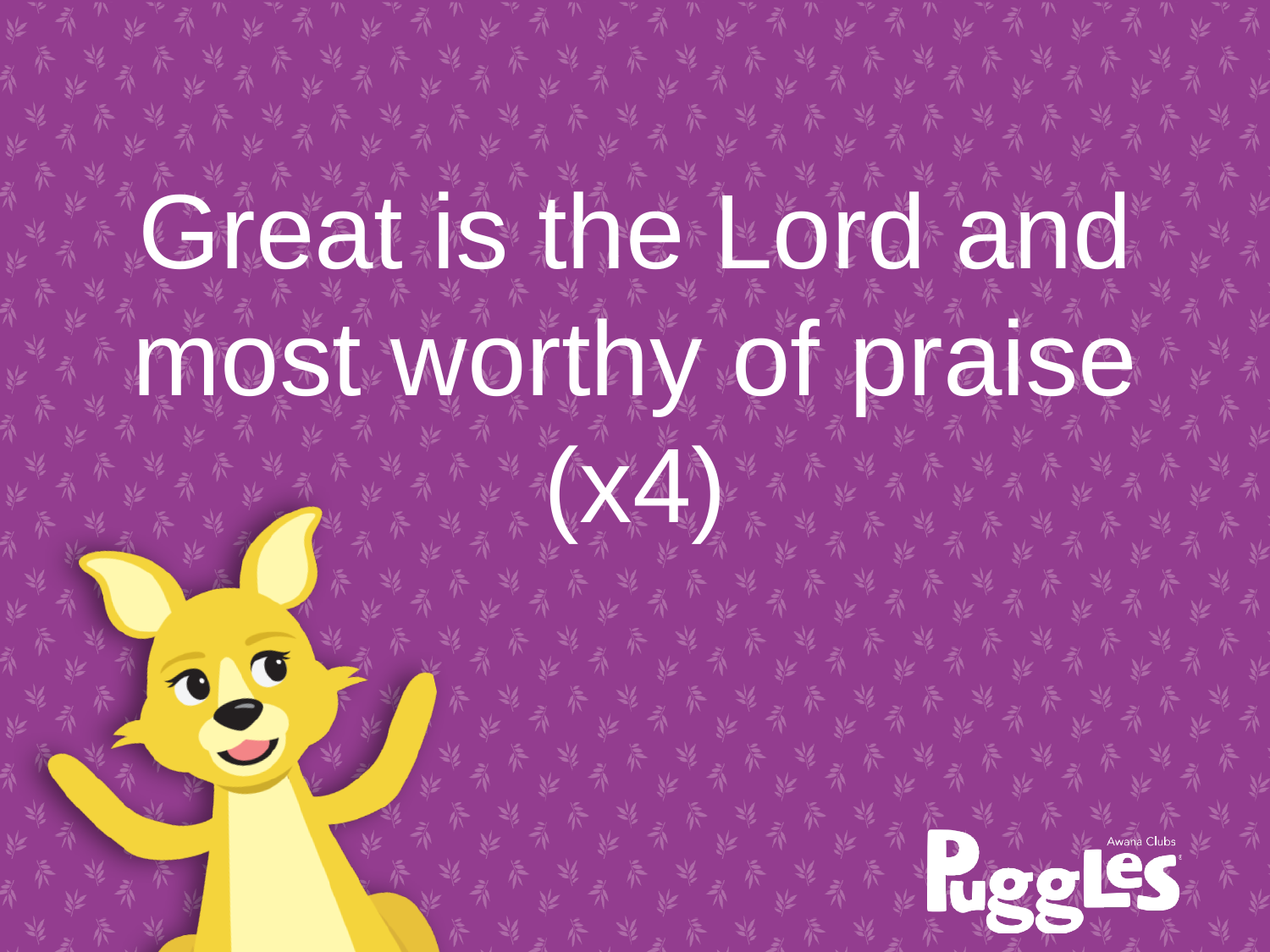

# Great is the Lord and most worthy of praise (x4)